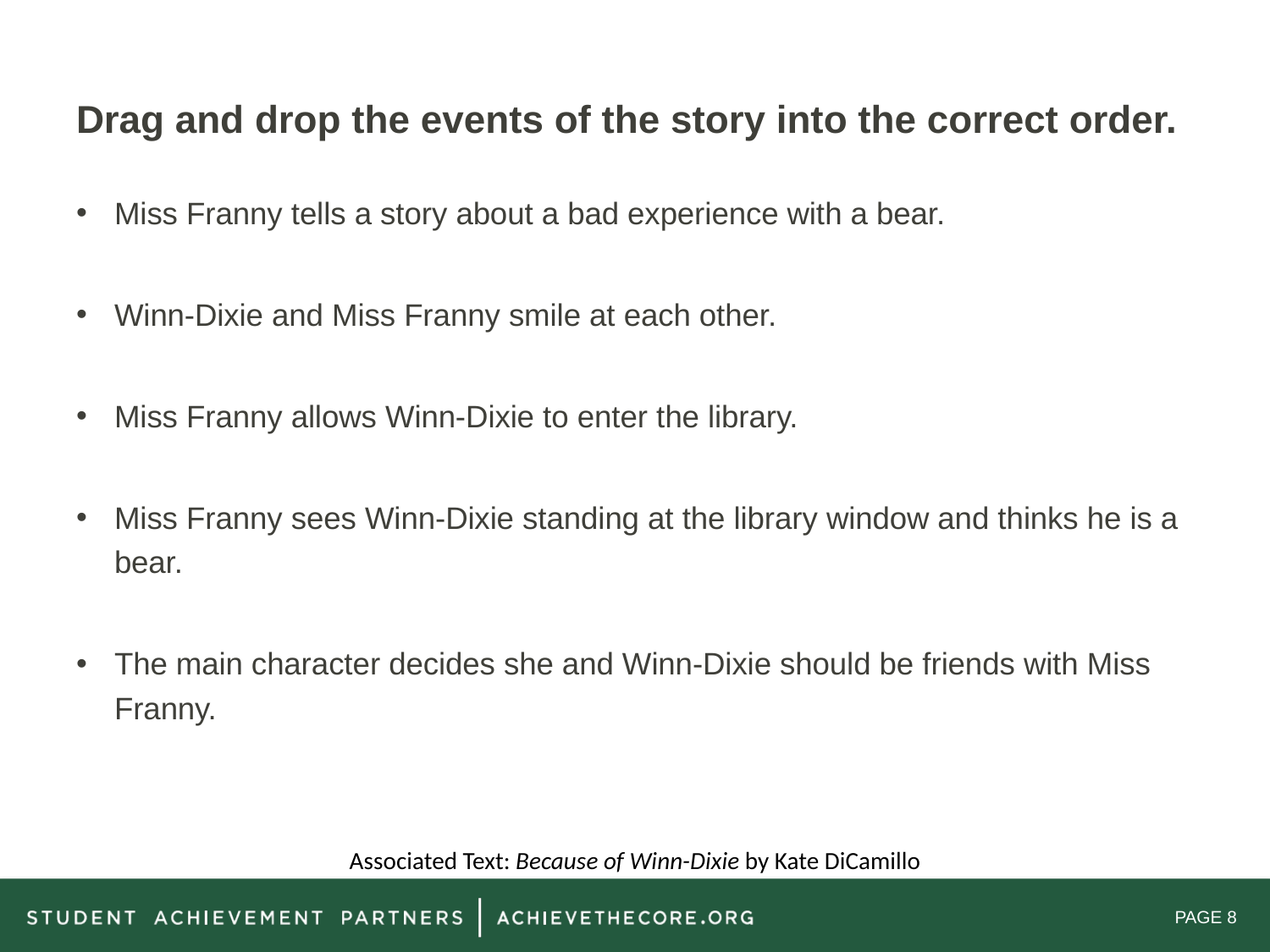

# Drag and drop the events of the story into the correct order.
Miss Franny tells a story about a bad experience with a bear.

Winn-Dixie and Miss Franny smile at each other.

Miss Franny allows Winn-Dixie to enter the library.

Miss Franny sees Winn-Dixie standing at the library window and thinks he is a bear.

The main character decides she and Winn-Dixie should be friends with Miss Franny.

Associated Text: Because of Winn-Dixie by Kate DiCamillo